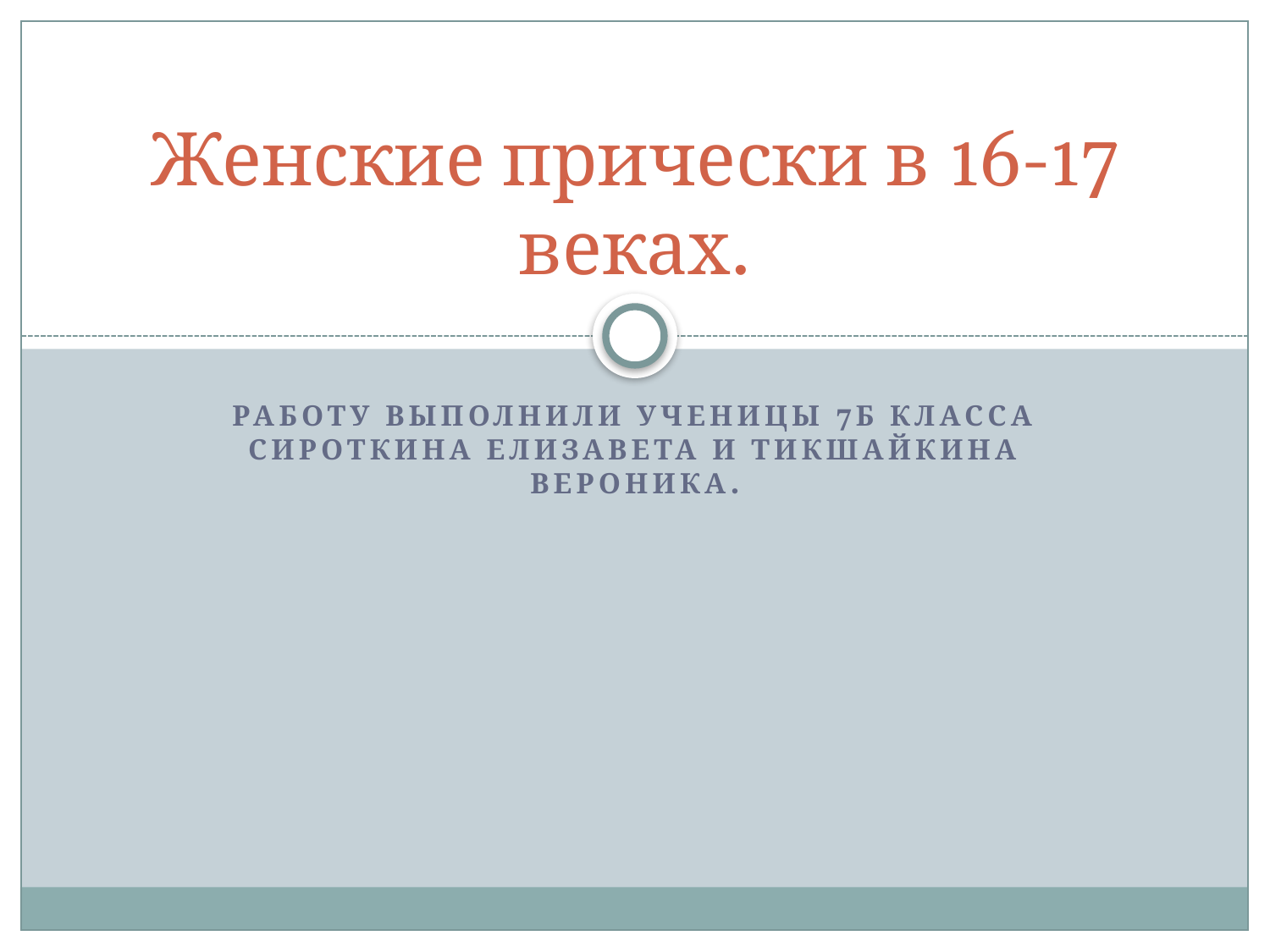

# Женские прически в 16-17 веках.
Работу выполнили ученицы 7б класса Сироткина Елизавета и Тикшайкина Вероника.